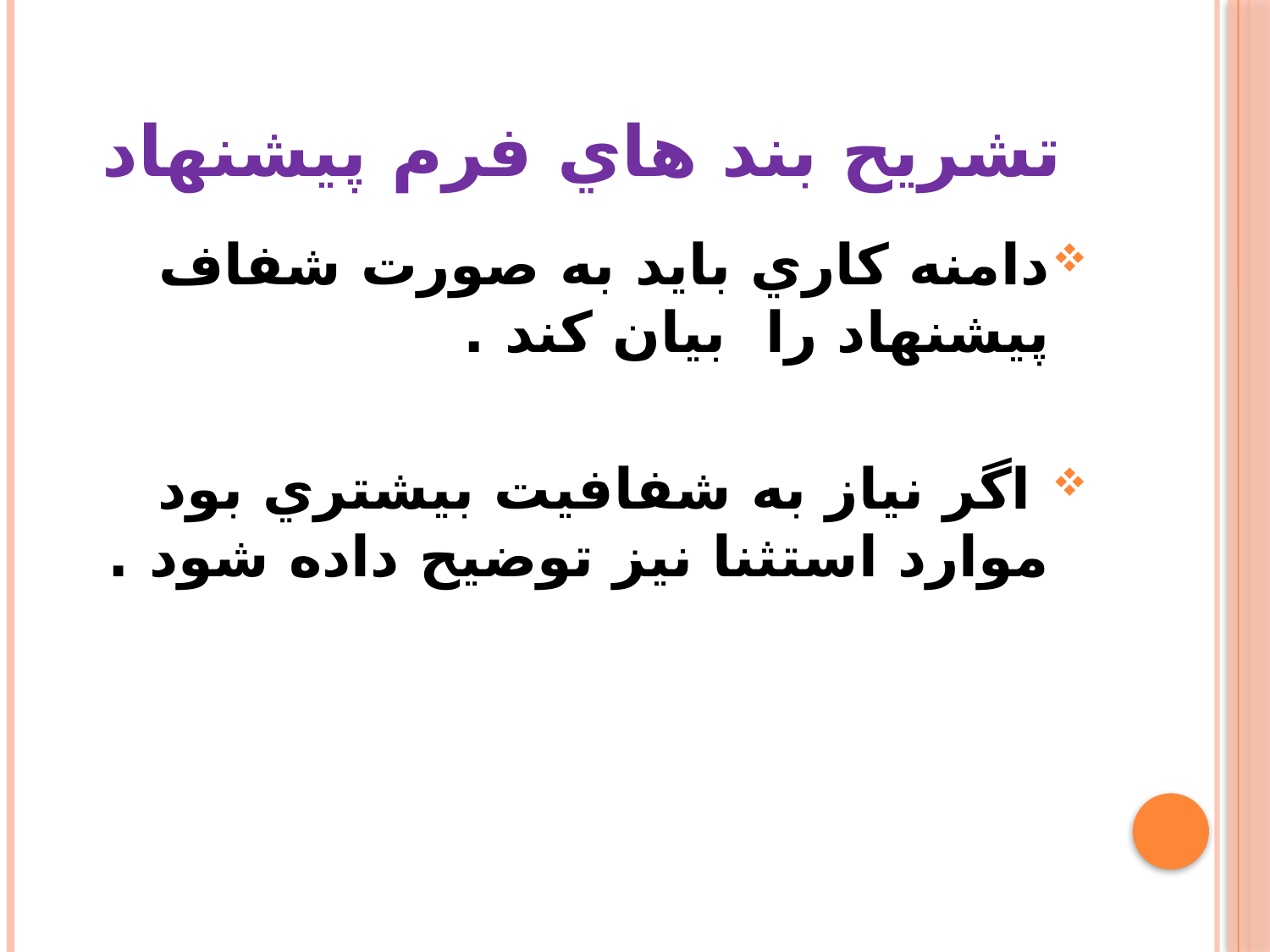

# تشریح بند هاي فرم پیشنهاد
دامنه کاري باید به صورت شفاف پیشنهاد را  بیان کند .

 اگر نیاز به شفافیت بیشتري بود موارد استثنا نیز توضیح داده شود .